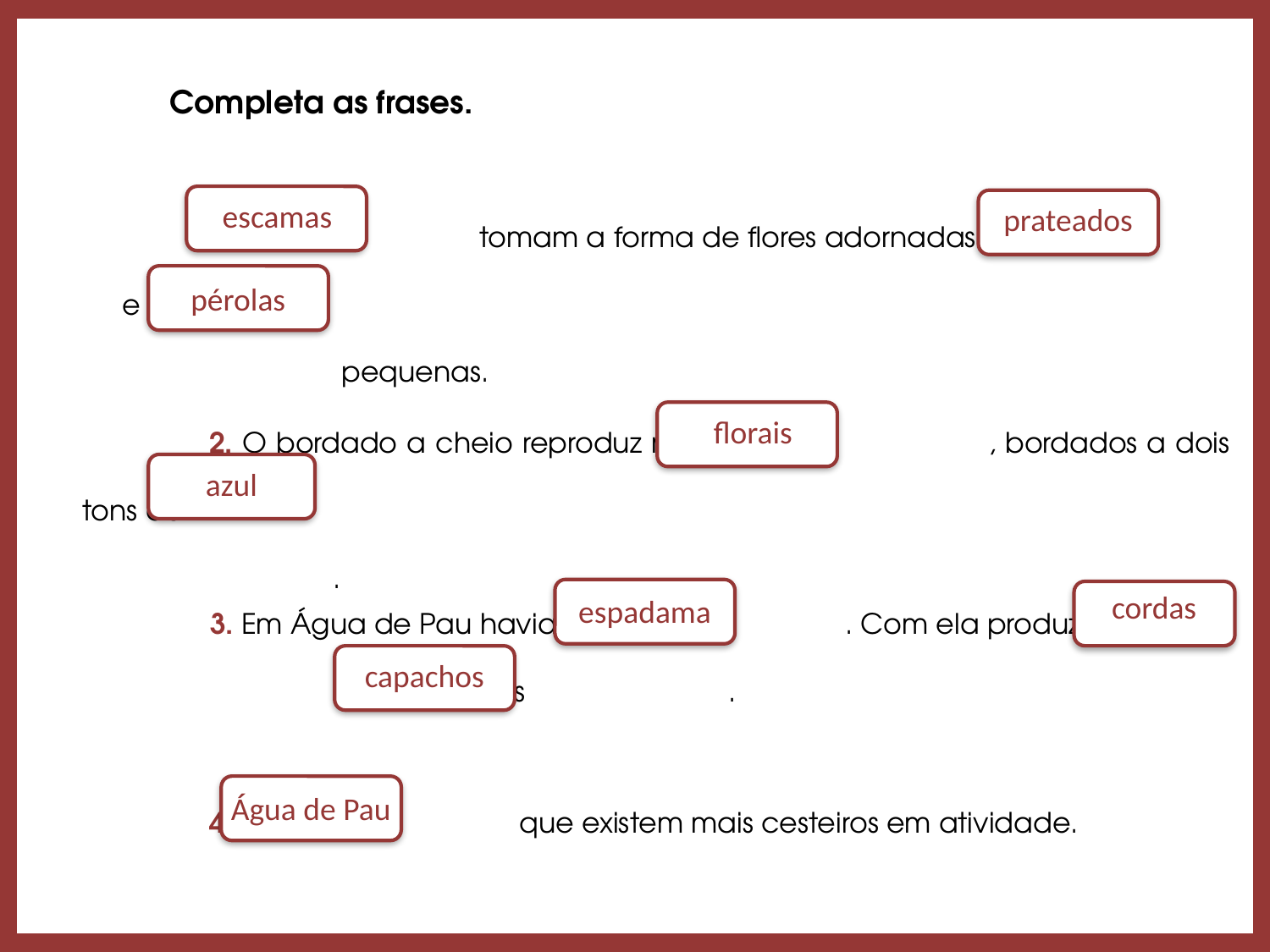

Completa as frases.
	1. As                          tomam a forma de flores adornadas de fios                          e
                                 pequenas.

escamas

prateados

pérolas
	2. O bordado a cheio reproduz motivos                         , bordados a dois tons de
                                .

florais

azul
	3. Em Água de Pau havia muita                          . Com ela produziam-se
		e com elas os                          .

cordas

espadama

capachos
	4. É em                           que existem mais cesteiros em atividade.

Água de Pau